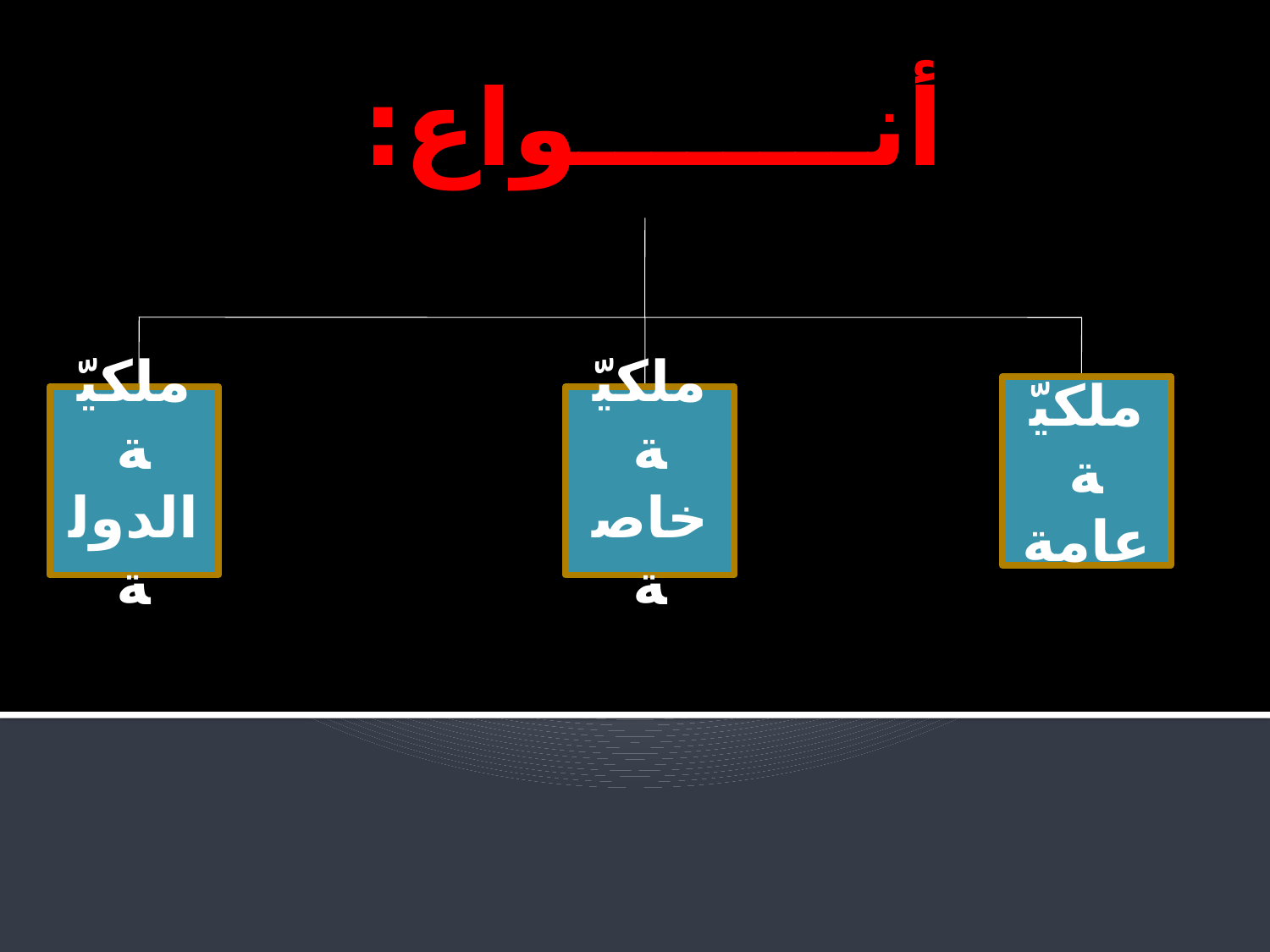

# أنــــــــواع:
ملكيّة عامة
ملكيّة الدولة
ملكيّة خاصة